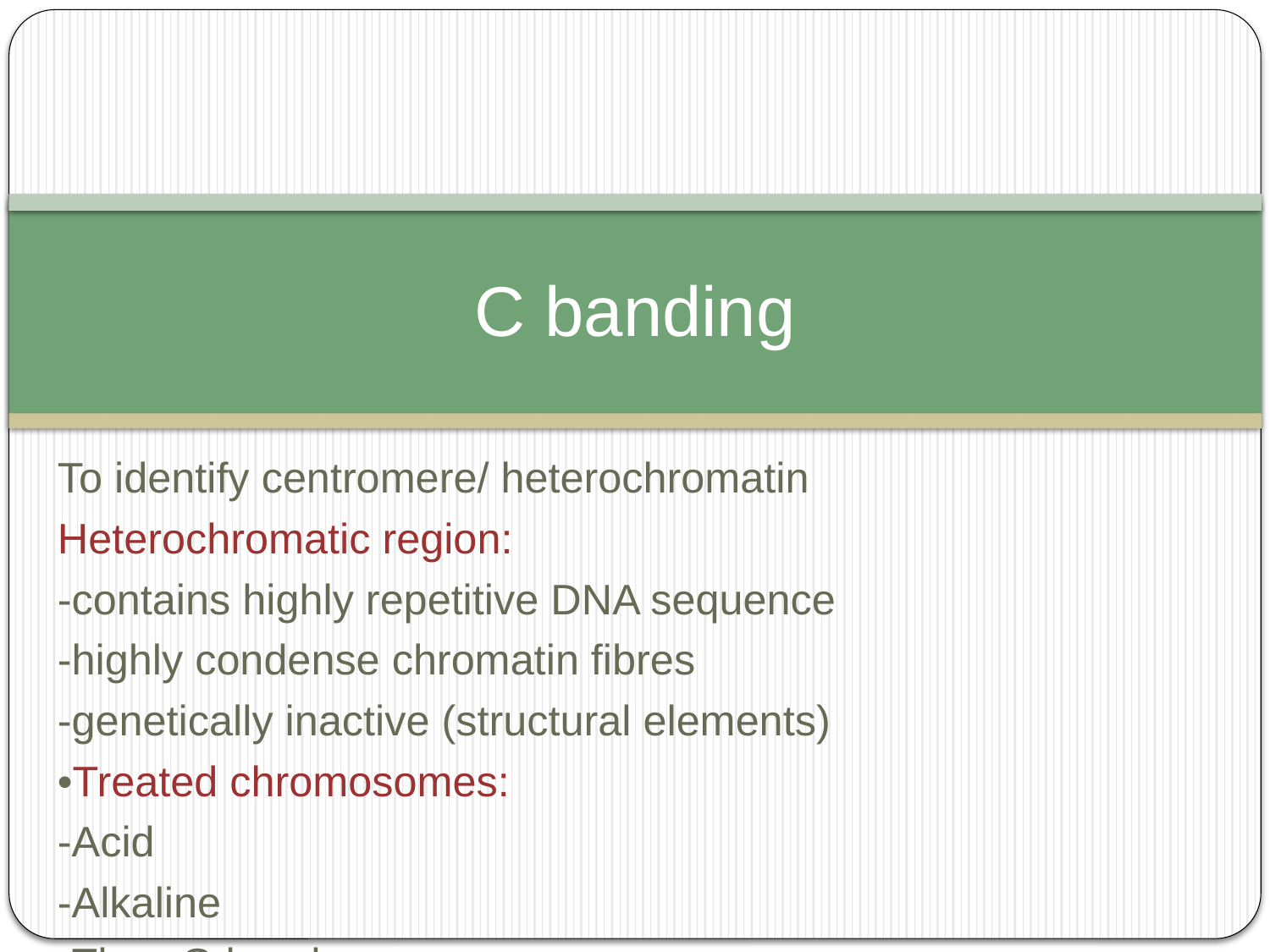

# C banding
To identify centromere/ heterochromatin
Heterochromatic region:
-contains highly repetitive DNA sequence
-highly condense chromatin fibres
-genetically inactive (structural elements)
•Treated chromosomes:
-Acid
-Alkaline
-Then G band